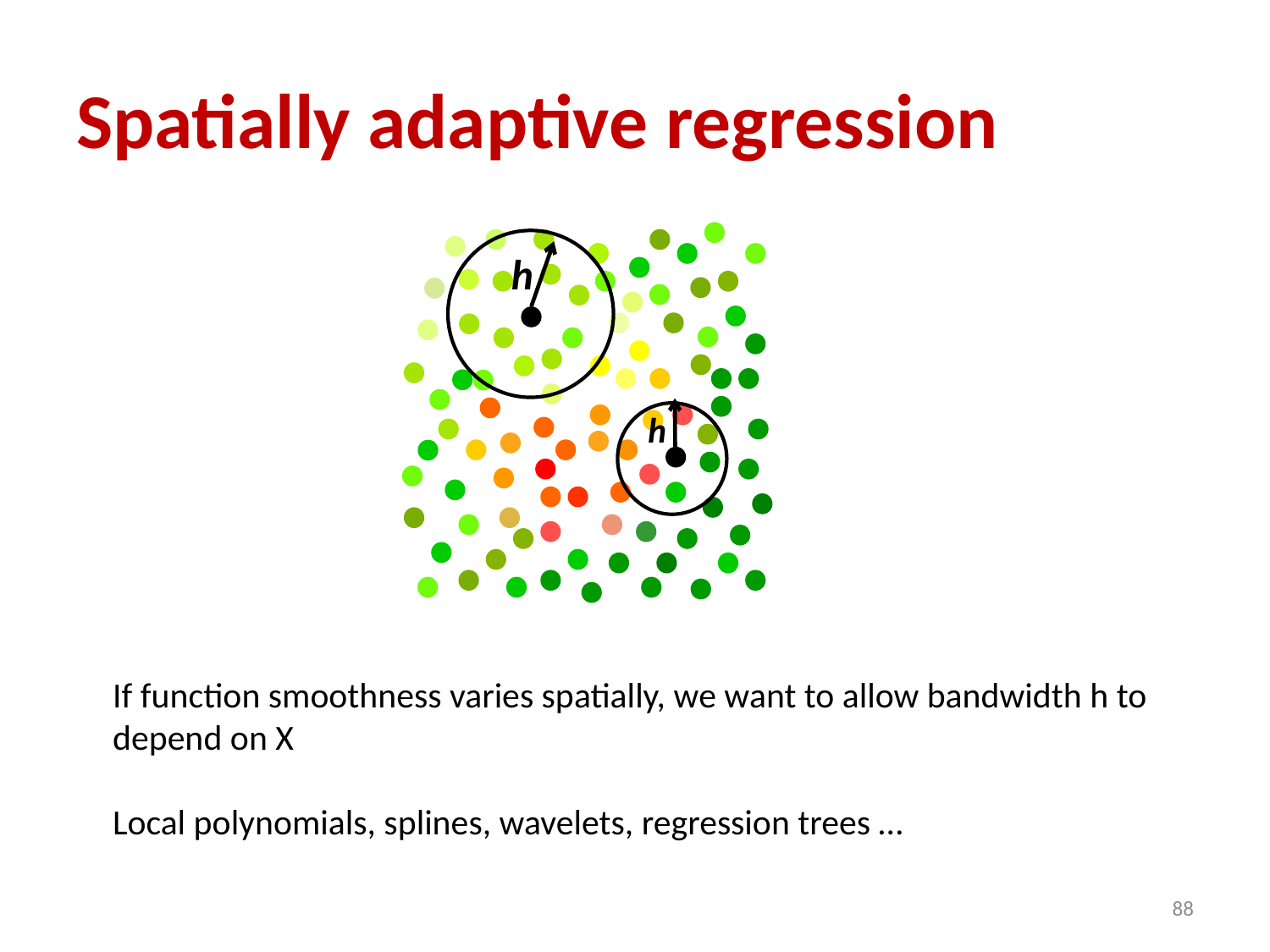

# Spatially adaptive regression

h
h

If function smoothness varies spatially, we want to allow bandwidth h to
depend on X

Local polynomials, splines, wavelets, regression trees …
88